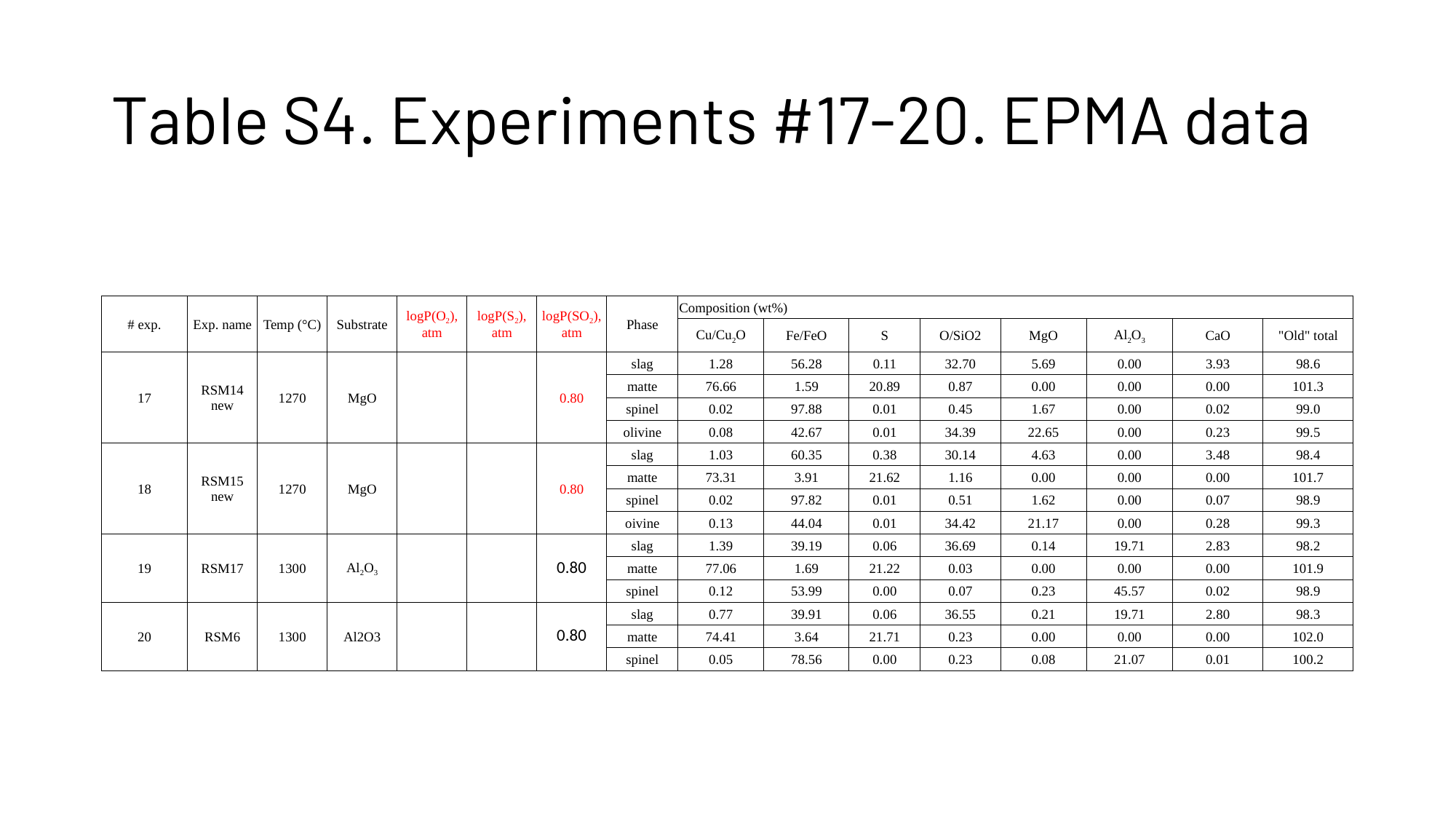

# Table S4. Experiments #17-20. EPMA data
| # exp. | Exp. name | Temp (°C) | Substrate | logP(O2), atm | logP(S2), atm | logP(SO2), atm | Phase | Composition (wt%) |  |  |  |  |  |  |  |
| --- | --- | --- | --- | --- | --- | --- | --- | --- | --- | --- | --- | --- | --- | --- | --- |
|  |  |  |  |  |  |  |  | Cu/Cu2O | Fe/FeO | S | O/SiO2 | MgO | Al2O3 | CaO | "Old" total |
| 17 | RSM14 new | 1270 | MgO |  |  | 0.80 | slag | 1.28 | 56.28 | 0.11 | 32.70 | 5.69 | 0.00 | 3.93 | 98.6 |
|  |  |  |  |  |  |  | matte | 76.66 | 1.59 | 20.89 | 0.87 | 0.00 | 0.00 | 0.00 | 101.3 |
|  |  |  |  |  |  |  | spinel | 0.02 | 97.88 | 0.01 | 0.45 | 1.67 | 0.00 | 0.02 | 99.0 |
|  |  |  |  |  |  |  | olivine | 0.08 | 42.67 | 0.01 | 34.39 | 22.65 | 0.00 | 0.23 | 99.5 |
| 18 | RSM15 new | 1270 | MgO |  |  | 0.80 | slag | 1.03 | 60.35 | 0.38 | 30.14 | 4.63 | 0.00 | 3.48 | 98.4 |
|  |  |  |  |  |  |  | matte | 73.31 | 3.91 | 21.62 | 1.16 | 0.00 | 0.00 | 0.00 | 101.7 |
|  |  |  |  |  |  |  | spinel | 0.02 | 97.82 | 0.01 | 0.51 | 1.62 | 0.00 | 0.07 | 98.9 |
|  |  |  |  |  |  |  | oivine | 0.13 | 44.04 | 0.01 | 34.42 | 21.17 | 0.00 | 0.28 | 99.3 |
| 19 | RSM17 | 1300 | Al2O3 |  |  | 0.80 | slag | 1.39 | 39.19 | 0.06 | 36.69 | 0.14 | 19.71 | 2.83 | 98.2 |
|  |  |  |  |  |  |  | matte | 77.06 | 1.69 | 21.22 | 0.03 | 0.00 | 0.00 | 0.00 | 101.9 |
|  |  |  |  |  |  |  | spinel | 0.12 | 53.99 | 0.00 | 0.07 | 0.23 | 45.57 | 0.02 | 98.9 |
| 20 | RSM6 | 1300 | Al2O3 |  |  | 0.80 | slag | 0.77 | 39.91 | 0.06 | 36.55 | 0.21 | 19.71 | 2.80 | 98.3 |
|  |  |  |  |  |  |  | matte | 74.41 | 3.64 | 21.71 | 0.23 | 0.00 | 0.00 | 0.00 | 102.0 |
|  |  |  |  |  |  |  | spinel | 0.05 | 78.56 | 0.00 | 0.23 | 0.08 | 21.07 | 0.01 | 100.2 |